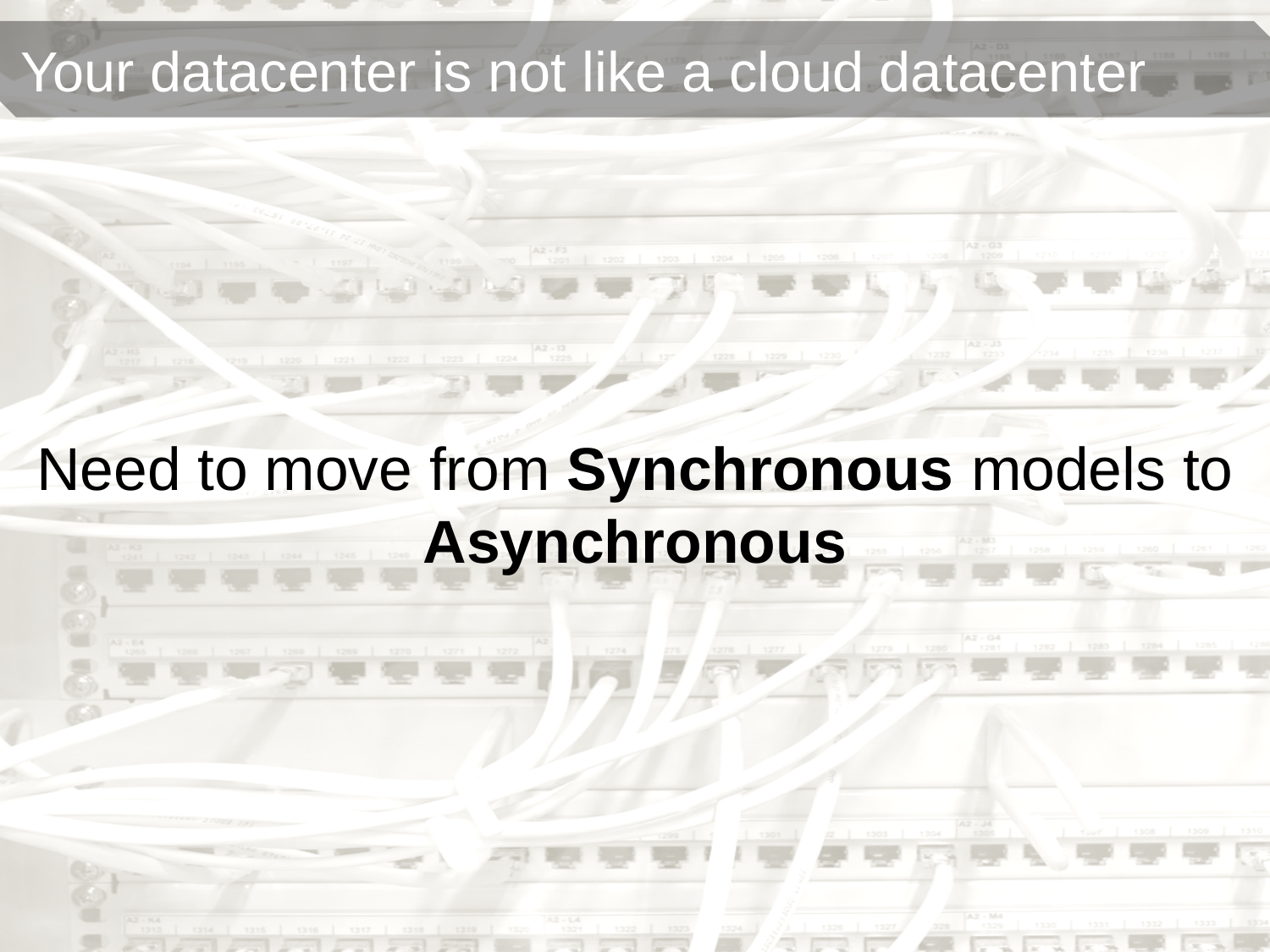

Need to move from Synchronous models to Asynchronous